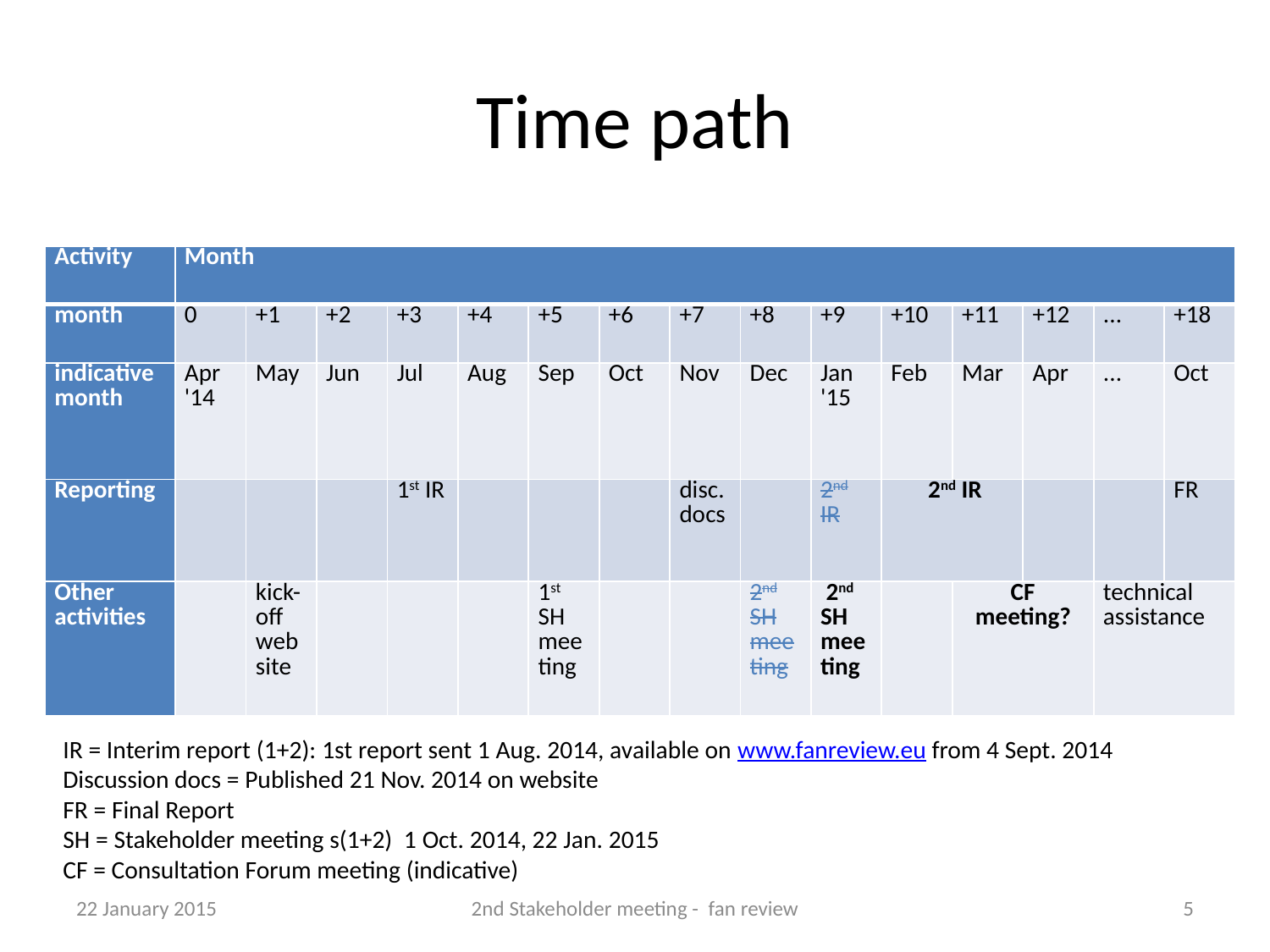

# Time path
| Activity | Month |  |  |  |  |  |  |  |  |  |  |  |  |  |  |
| --- | --- | --- | --- | --- | --- | --- | --- | --- | --- | --- | --- | --- | --- | --- | --- |
| month | 0 | +1 | +2 | +3 | +4 | +5 | +6 | +7 | +8 | +9 | +10 | +11 | +12 | ... | +18 |
| indicative month | Apr '14 | May | Jun | Jul | Aug | Sep | Oct | Nov | Dec | Jan '15 | Feb | Mar | Apr | ... | Oct |
| Reporting |  |  |  | 1st IR |  |  |  | disc. docs |  | 2nd IR | 2nd IR |  |  |  | FR |
| Other activities |  | kick-off website |  |  |  | 1st SH meeting |  |  | 2nd SH meeting | 2nd SH meeting |  | CF meeting? |  | technical assistance |  |
IR = Interim report (1+2): 1st report sent 1 Aug. 2014, available on www.fanreview.eu from 4 Sept. 2014
Discussion docs = Published 21 Nov. 2014 on website
FR = Final Report
SH = Stakeholder meeting s(1+2)  1 Oct. 2014, 22 Jan. 2015
CF = Consultation Forum meeting (indicative)

22 January 2015
2nd Stakeholder meeting -  fan review
5